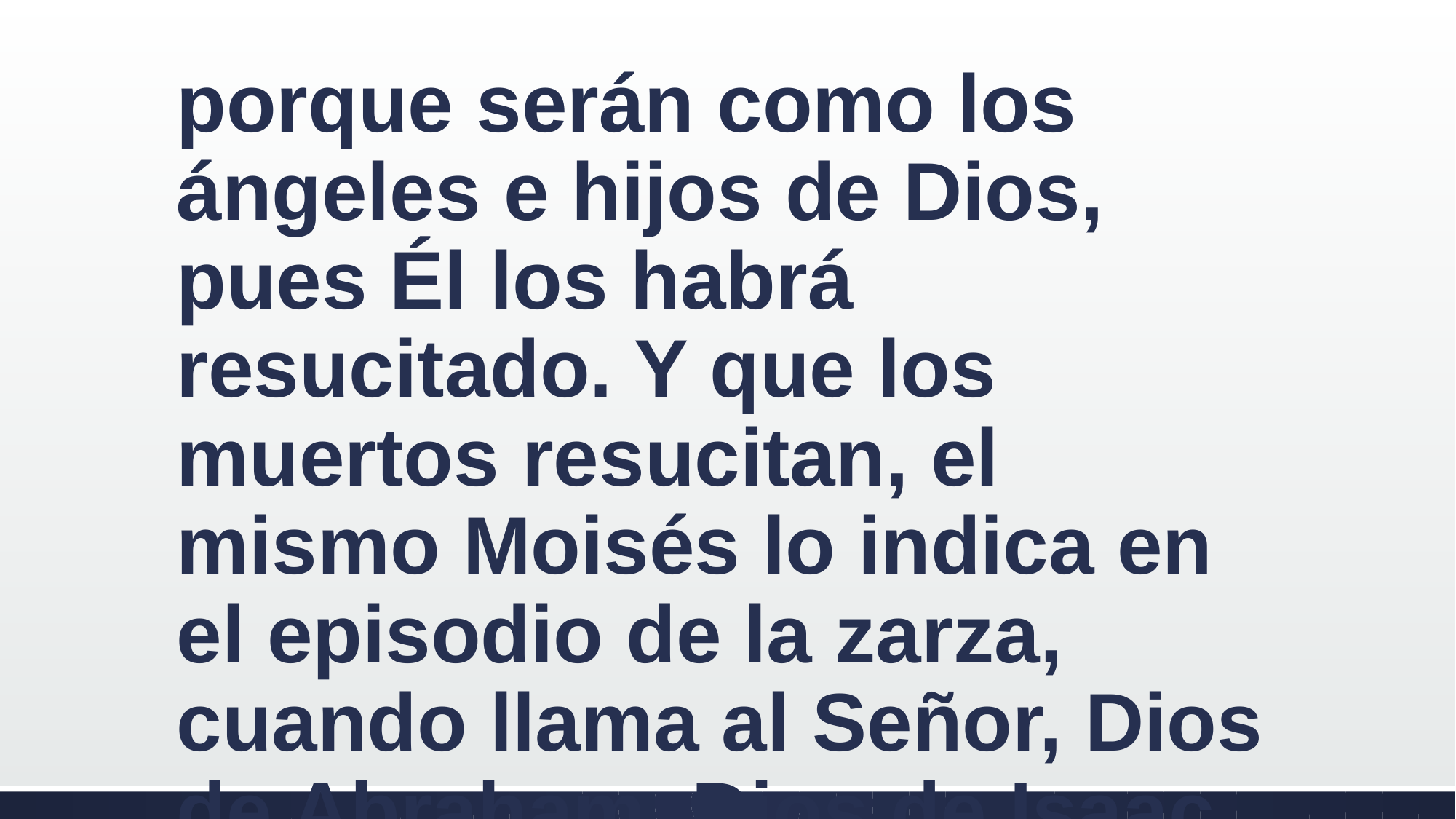

#
porque serán como los ángeles e hijos de Dios, pues Él los habrá resucitado. Y que los muertos resucitan, el mismo Moisés lo indica en el episodio de la zarza, cuando llama al Señor, Dios de Abraham, Dios de Isaac, Dios de Jacob.